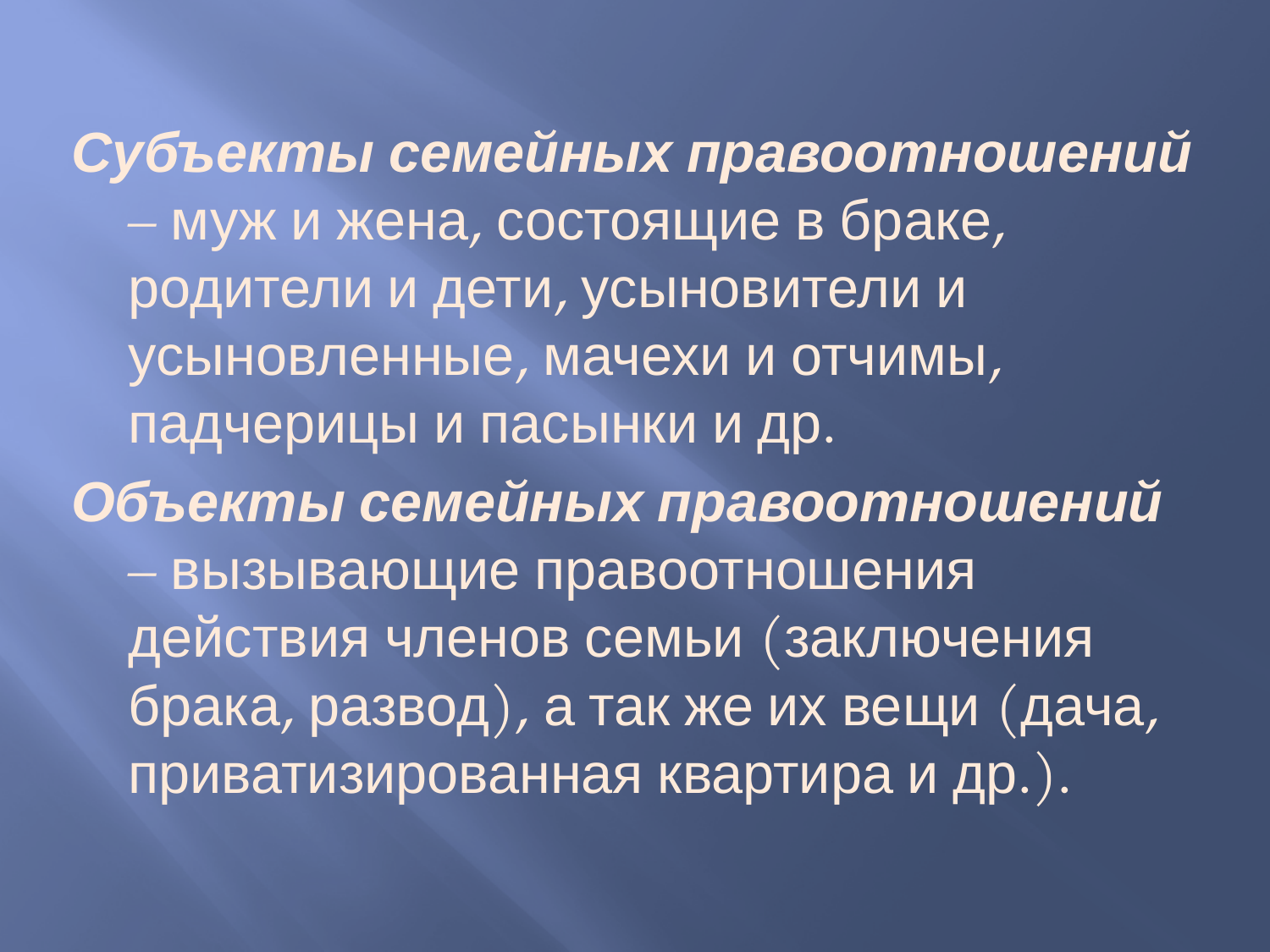

Субъекты семейных правоотношений – муж и жена, состоящие в браке,  родители и дети, усыновители и усыновленные, мачехи и отчимы, падчерицы и пасынки и др.
Объекты семейных правоотношений – вызывающие правоотношения действия членов семьи (заключения брака, развод), а так же их вещи (дача, приватизированная квартира и др.).